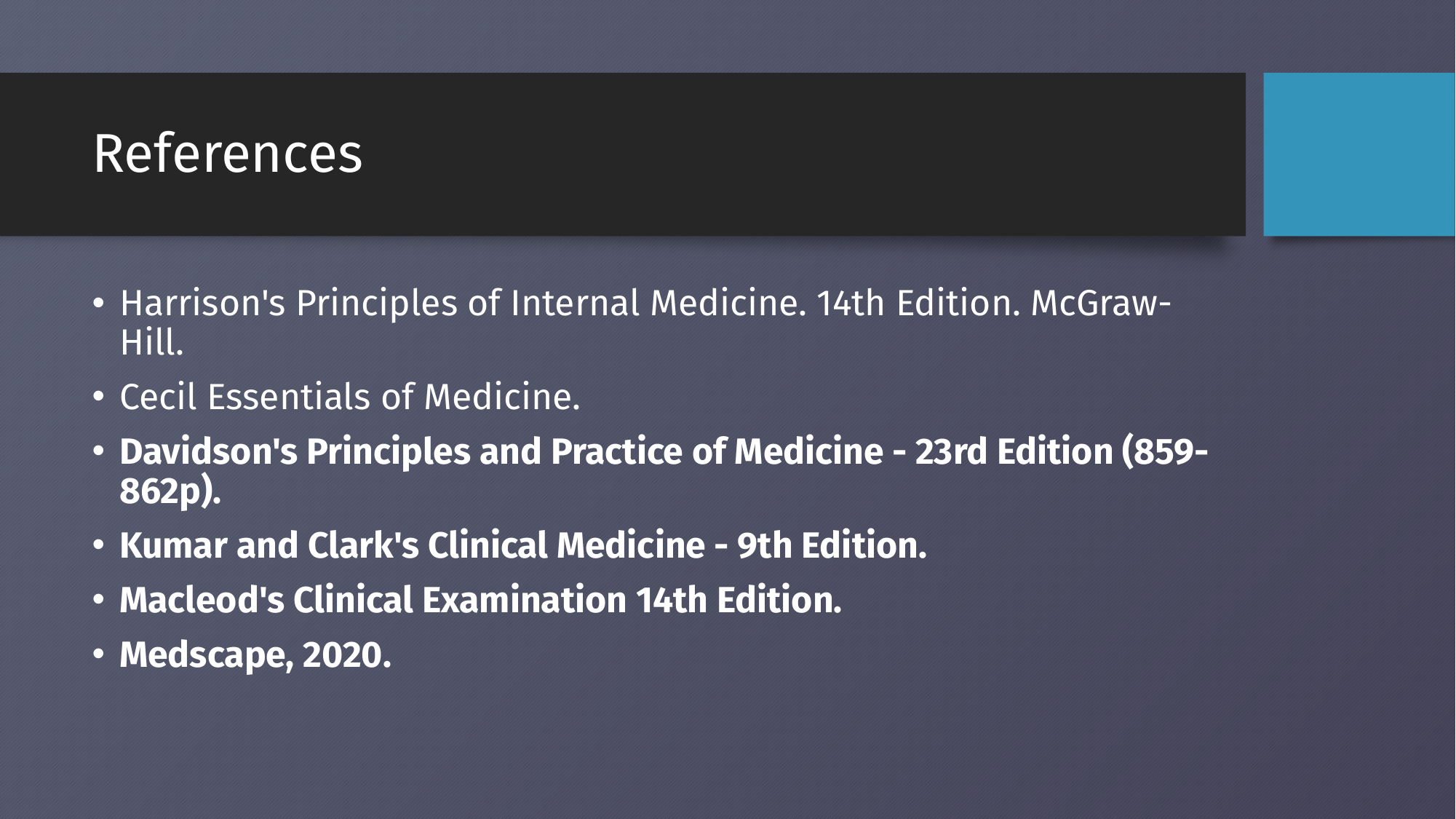

# References
Harrison's Principles of Internal Medicine. 14th Edition. McGraw-Hill.
Cecil Essentials of Medicine.
Davidson's Principles and Practice of Medicine - 23rd Edition (859-862p).
Kumar and Clark's Clinical Medicine - 9th Edition.
Macleod's Clinical Examination 14th Edition.
Medscape, 2020.